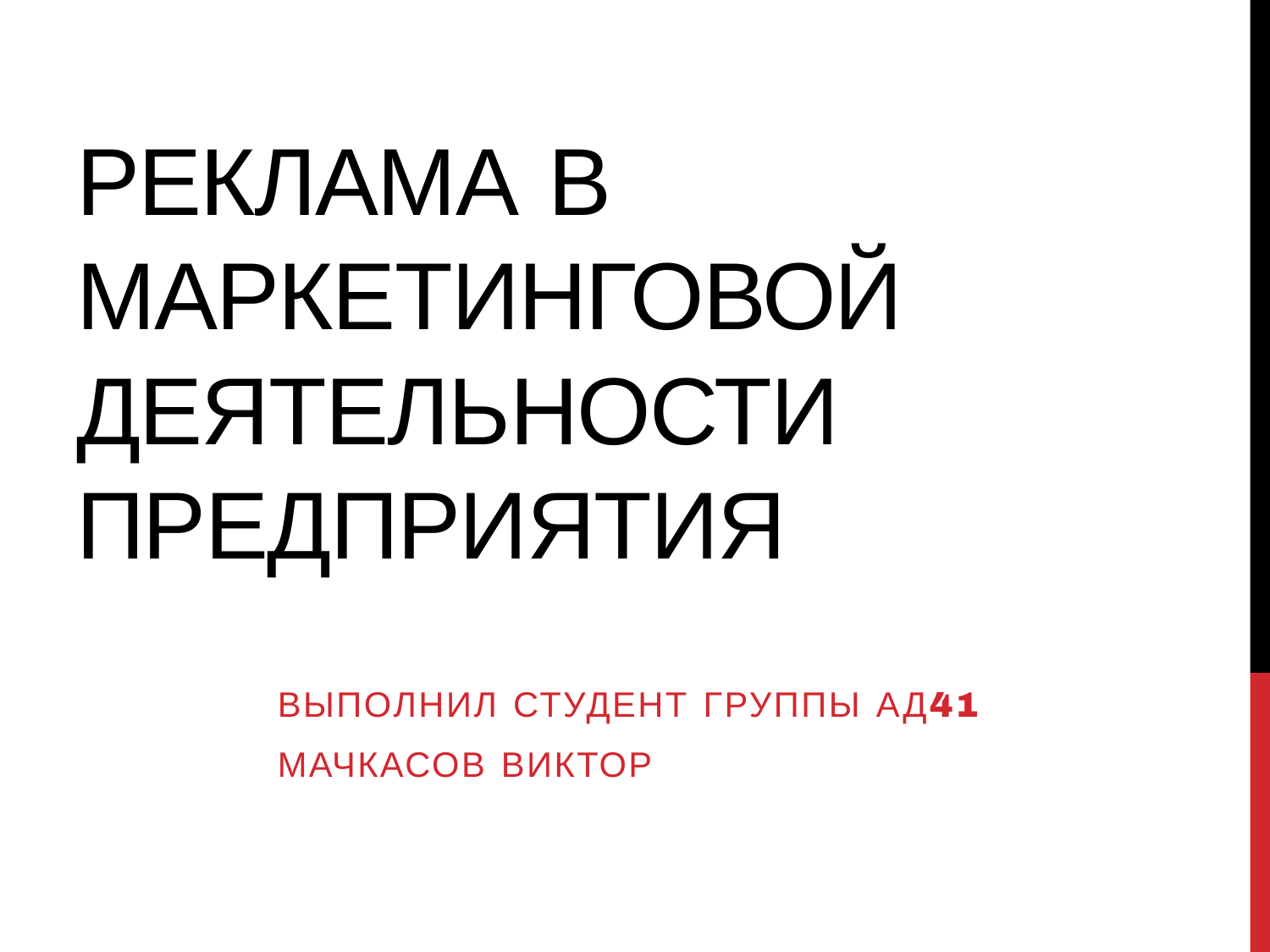

# Реклама в Маркетинговой деятельности предприятия
Выполнил студент группы АД41
Мачкасов Виктор